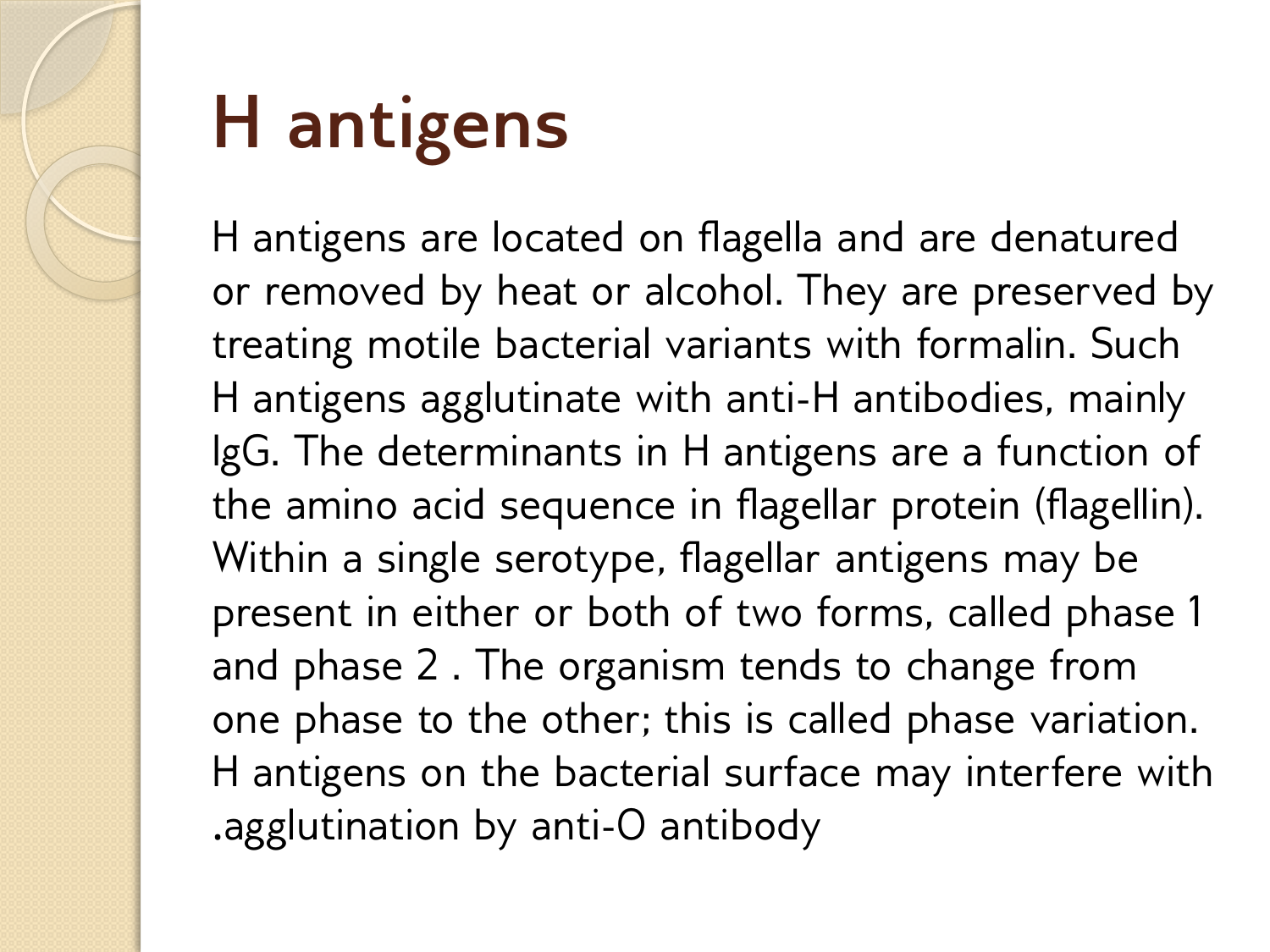

# H antigens
H antigens are located on flagella and are denatured or removed by heat or alcohol. They are preserved by treating motile bacterial variants with formalin. Such H antigens agglutinate with anti-H antibodies, mainly IgG. The determinants in H antigens are a function of the amino acid sequence in flagellar protein (flagellin). Within a single serotype, flagellar antigens may be present in either or both of two forms, called phase 1 and phase 2 . The organism tends to change from one phase to the other; this is called phase variation. H antigens on the bacterial surface may interfere with agglutination by anti-O antibody.